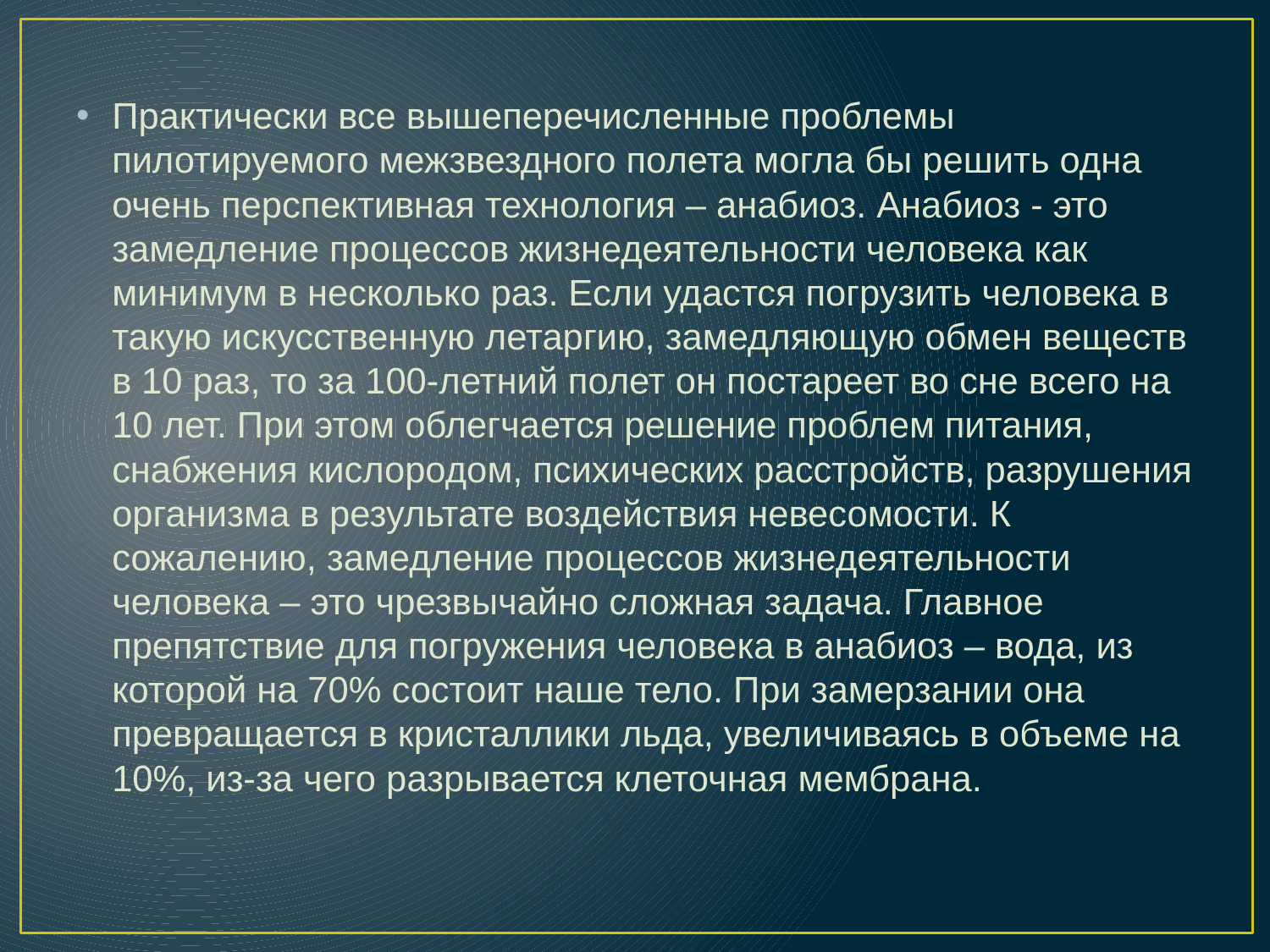

Практически все вышеперечисленные проблемы пилотируемого межзвездного полета могла бы решить одна очень перспективная технология – анабиоз. Анабиоз - это замедление процессов жизнедеятельности человека как минимум в несколько раз. Если удастся погрузить человека в такую искусственную летаргию, замедляющую обмен веществ в 10 раз, то за 100-летний полет он постареет во сне всего на 10 лет. При этом облегчается решение проблем питания, снабжения кислородом, психических расстройств, разрушения организма в результате воздействия невесомости. К сожалению, замедление процессов жизнедеятельности человека – это чрезвычайно сложная задача. Главное препятствие для погружения человека в анабиоз – вода, из которой на 70% состоит наше тело. При замерзании она превращается в кристаллики льда, увеличиваясь в объеме на 10%, из-за чего разрывается клеточная мембрана.